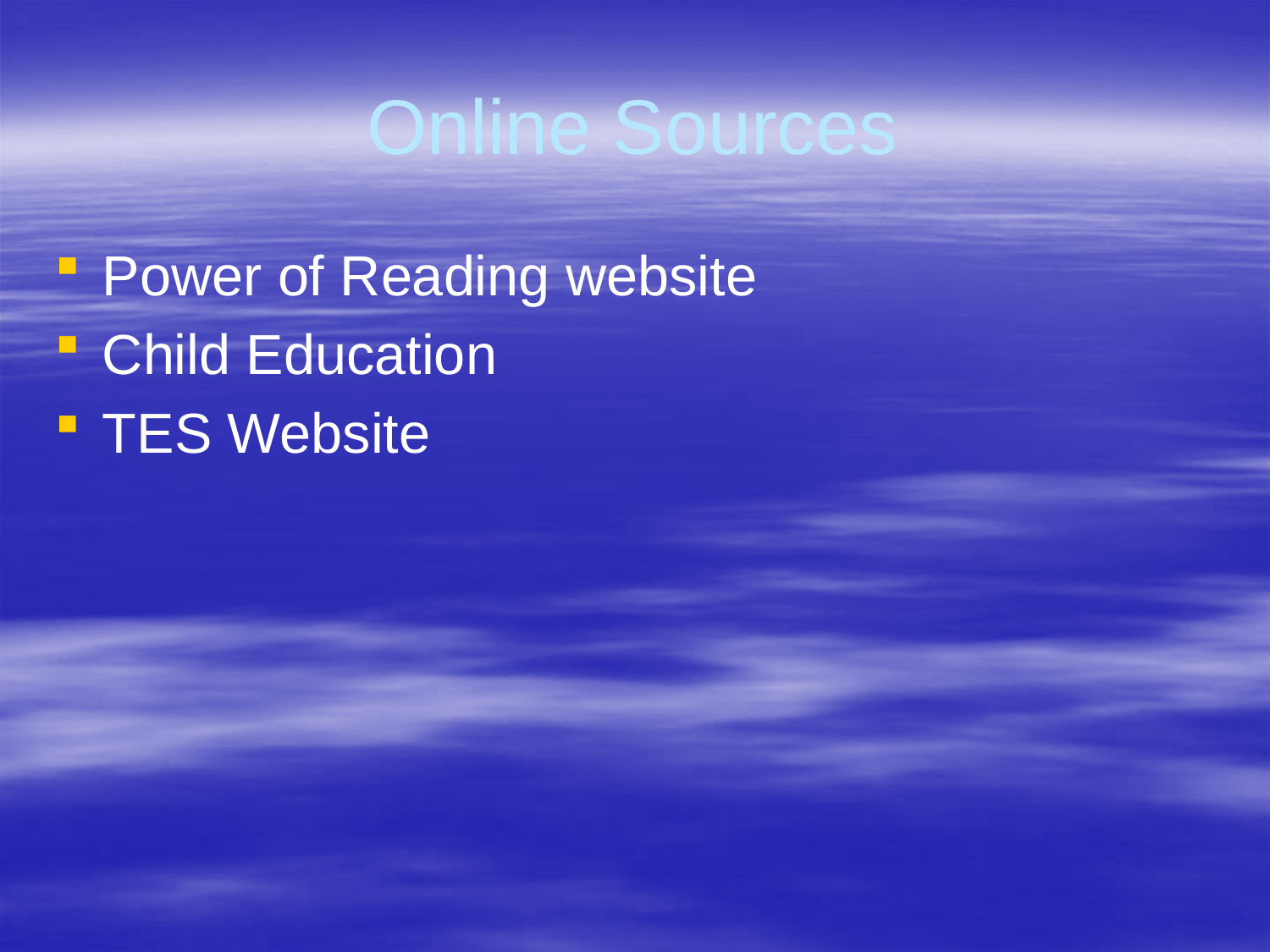

# Online Sources
Power of Reading website
Child Education
TES Website